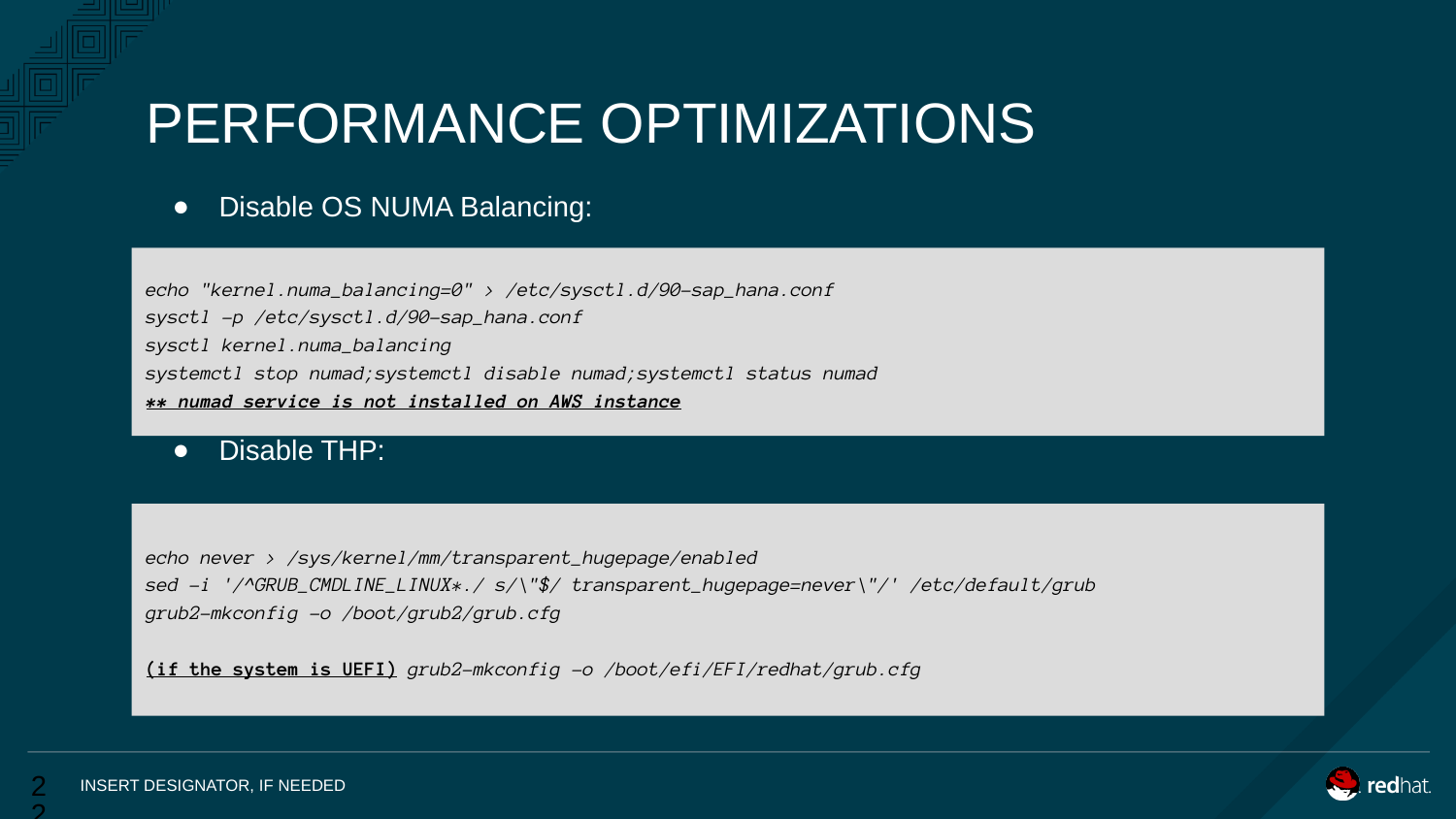

# PERFORMANCE OPTIMIZATIONS
Disable OS NUMA Balancing:

Disable THP:
echo "kernel.numa_balancing=0" > /etc/sysctl.d/90-sap_hana.conf
sysctl -p /etc/sysctl.d/90-sap_hana.conf
sysctl kernel.numa_balancing
systemctl stop numad;systemctl disable numad;systemctl status numad
** numad service is not installed on AWS instance
echo never > /sys/kernel/mm/transparent_hugepage/enabled
sed -i '/^GRUB_CMDLINE_LINUX*./ s/\"$/ transparent_hugepage=never\"/' /etc/default/grub
grub2-mkconfig -o /boot/grub2/grub.cfg

(if the system is UEFI) grub2-mkconfig -o /boot/efi/EFI/redhat/grub.cfg
22